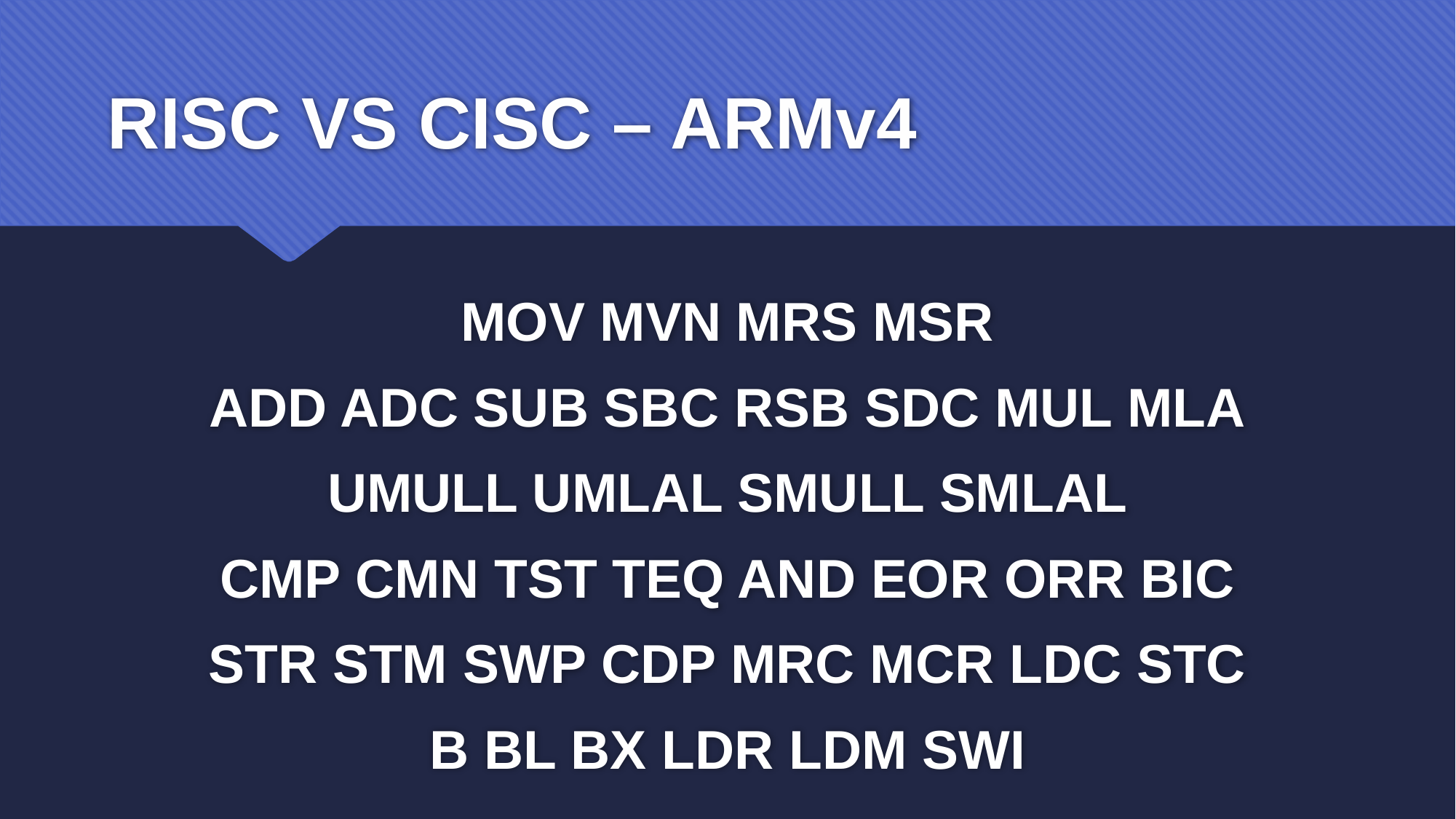

# RISC VS CISC – ARMv4
MOV MVN MRS MSR
ADD ADC SUB SBC RSB SDC MUL MLA
UMULL UMLAL SMULL SMLAL
CMP CMN TST TEQ AND EOR ORR BIC
STR STM SWP CDP MRC MCR LDC STC
B BL BX LDR LDM SWI